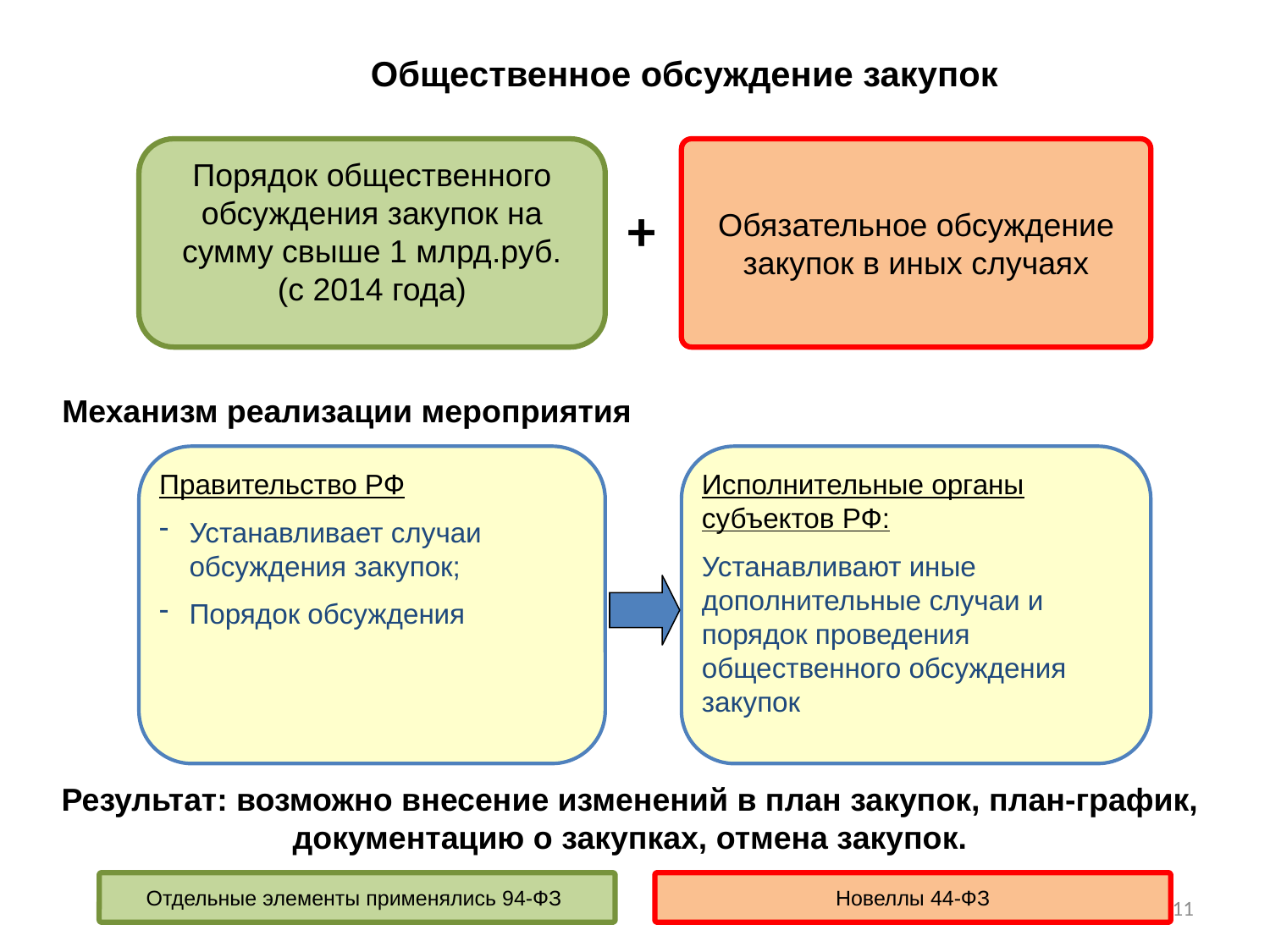

Общественное обсуждение закупок
Порядок общественного обсуждения закупок на сумму свыше 1 млрд.руб.
(с 2014 года)
Обязательное обсуждение закупок в иных случаях
+
Механизм реализации мероприятия
Правительство РФ
Устанавливает случаи обсуждения закупок;
Порядок обсуждения
Исполнительные органы субъектов РФ:
Устанавливают иные дополнительные случаи и порядок проведения общественного обсуждения закупок

Результат: возможно внесение изменений в план закупок, план-график, документацию о закупках, отмена закупок.
Отдельные элементы применялись 94-ФЗ
Новеллы 44-ФЗ
11